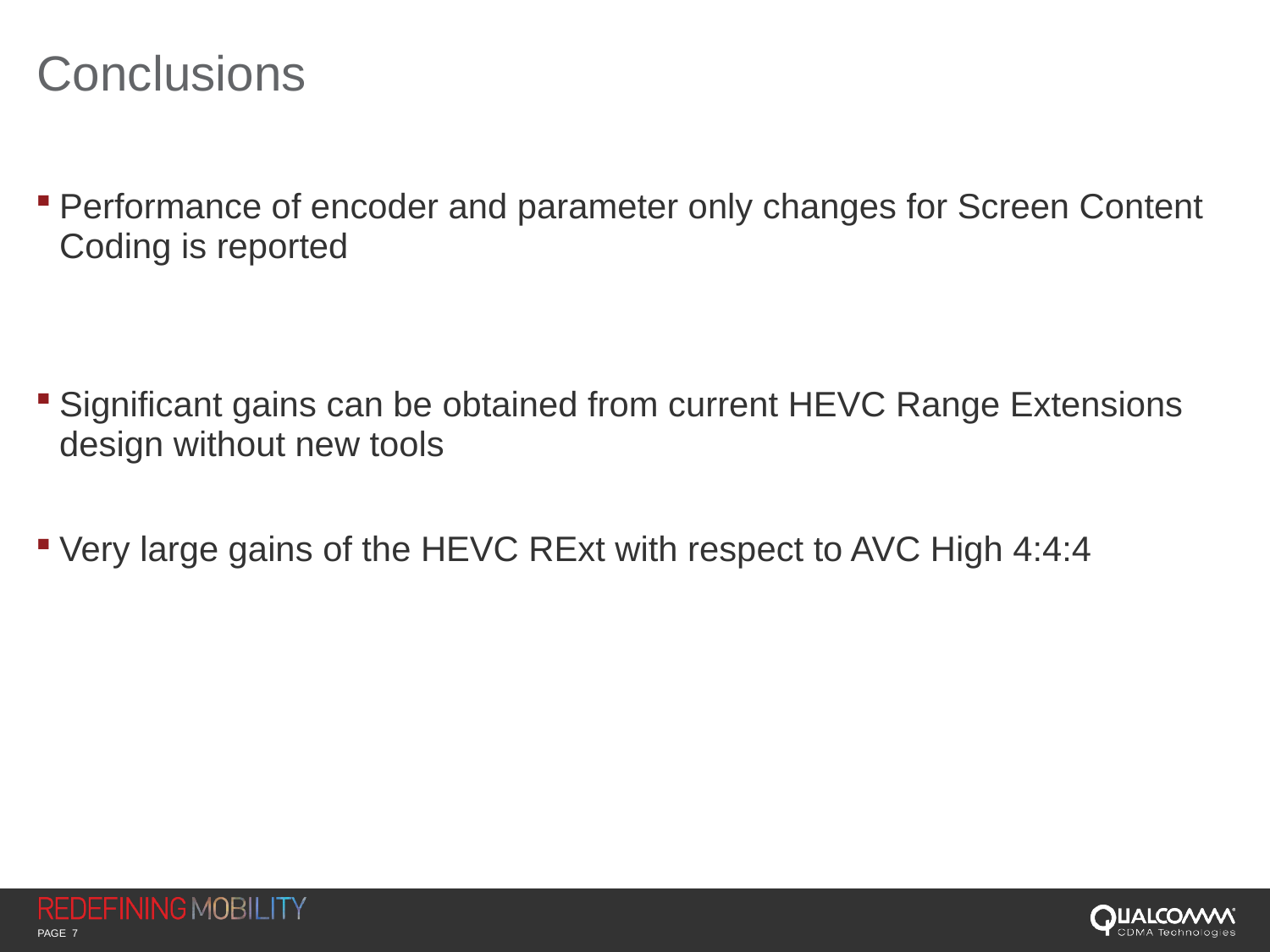

# Conclusions

Performance of encoder and parameter only changes for Screen Content Coding is reported

Significant gains can be obtained from current HEVC Range Extensions design without new tools

Very large gains of the HEVC RExt with respect to AVC High 4:4:4